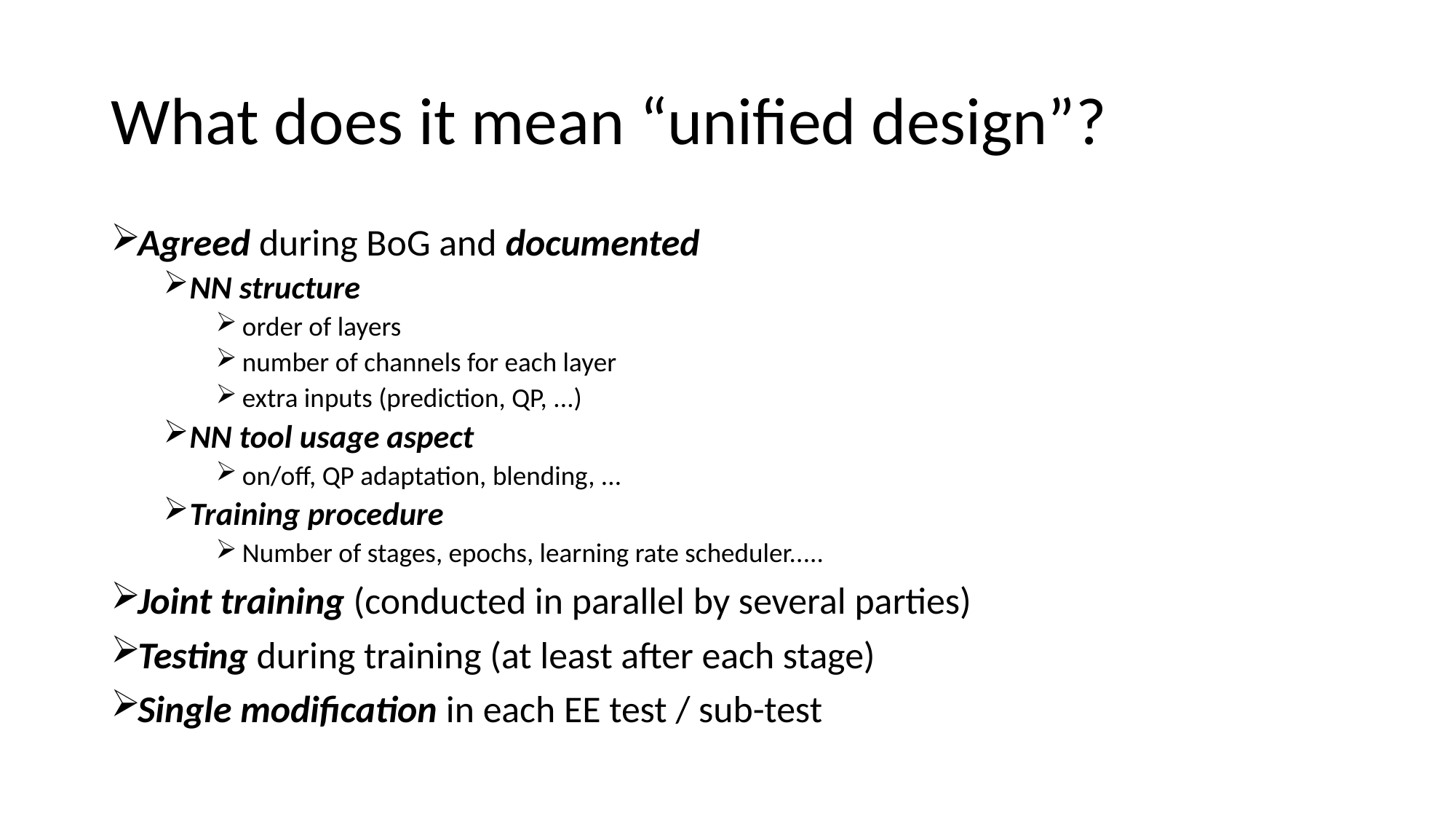

# What does it mean “unified design”?
Agreed during BoG and documented
NN structure
order of layers
number of channels for each layer
extra inputs (prediction, QP, ...)
NN tool usage aspect
on/off, QP adaptation, blending, ...
Training procedure
Number of stages, epochs, learning rate scheduler.....
Joint training (conducted in parallel by several parties)
Testing during training (at least after each stage)
Single modification in each EE test / sub-test